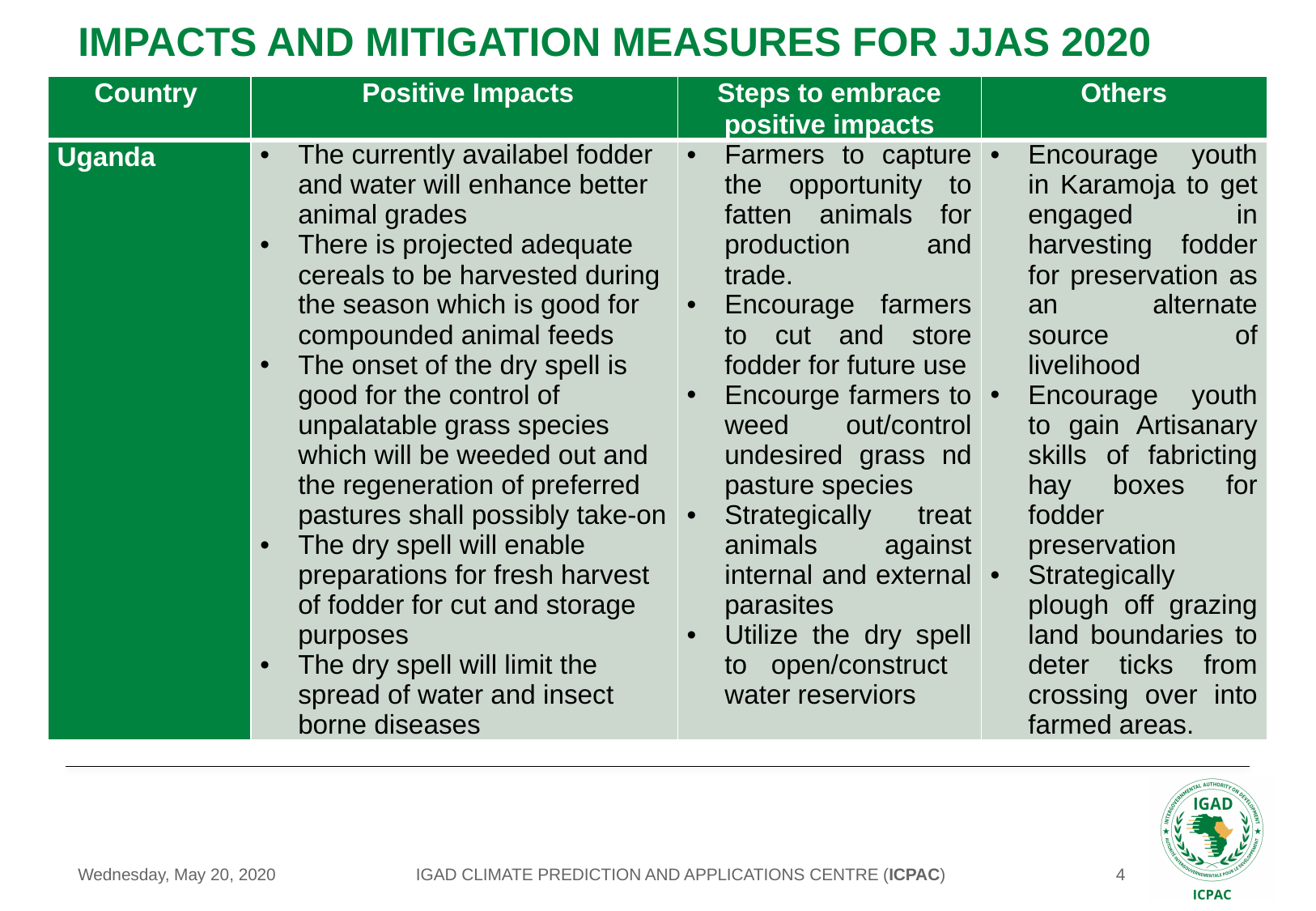

# Impacts and mitigation measures for JJAS 2020
| Country | Positive Impacts | Steps to embrace positive impacts | Others |
| --- | --- | --- | --- |
| Uganda | The currently availabel fodder and water will enhance better animal grades There is projected adequate cereals to be harvested during the season which is good for compounded animal feeds The onset of the dry spell is good for the control of unpalatable grass species which will be weeded out and the regeneration of preferred pastures shall possibly take-on The dry spell will enable preparations for fresh harvest of fodder for cut and storage purposes The dry spell will limit the spread of water and insect borne diseases | Farmers to capture the opportunity to fatten animals for production and trade. Encourage farmers to cut and store fodder for future use Encourge farmers to weed out/control undesired grass nd pasture species Strategically treat animals against internal and external parasites Utilize the dry spell to open/construct water reserviors | Encourage youth in Karamoja to get engaged in harvesting fodder for preservation as an alternate source of livelihood Encourage youth to gain Artisanary skills of fabricting hay boxes for fodder preservation Strategically plough off grazing land boundaries to deter ticks from crossing over into farmed areas. |
IGAD CLIMATE PREDICTION AND APPLICATIONS CENTRE (ICPAC)
Wednesday, May 20, 2020
4